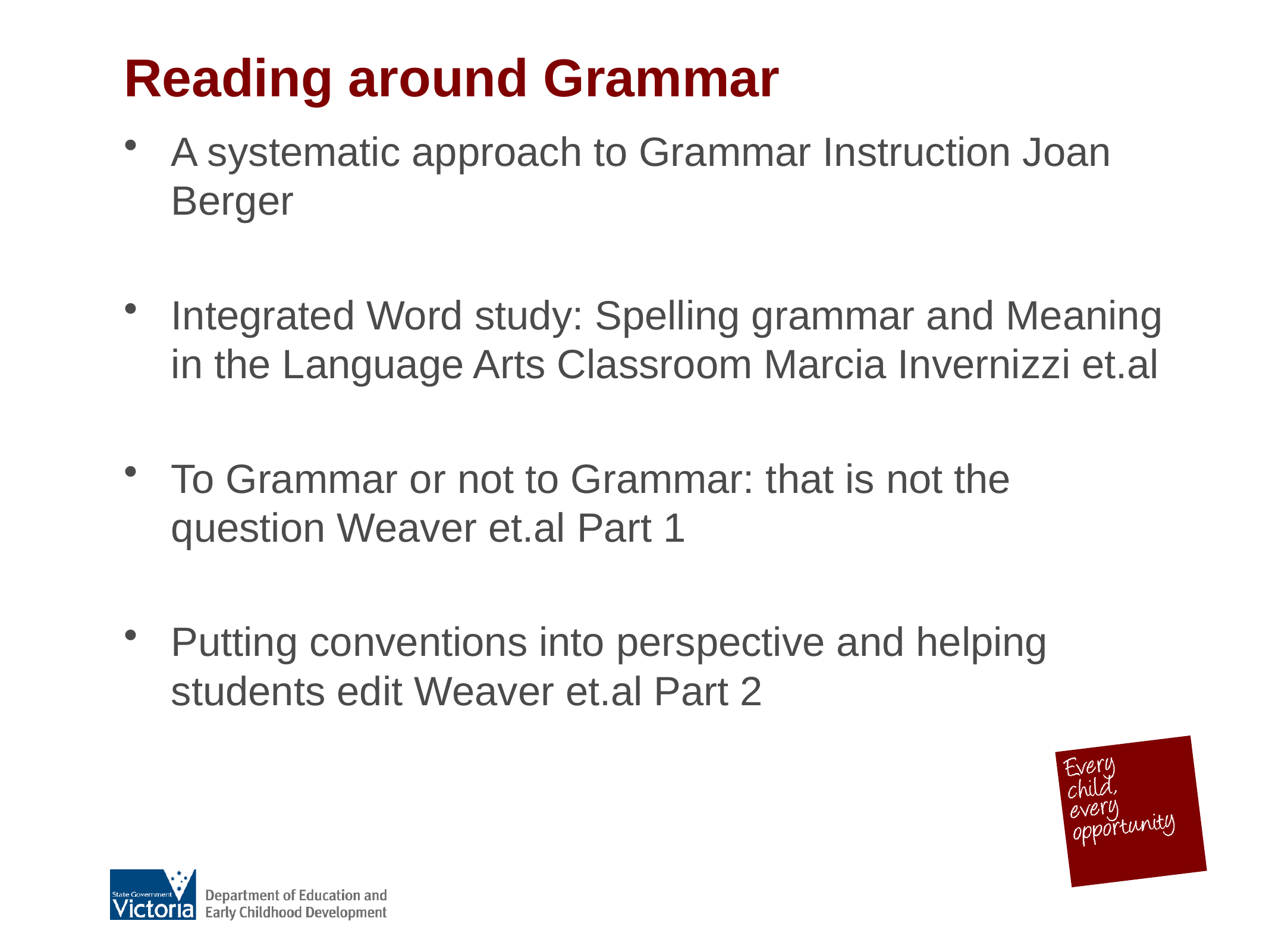

# Reading around Grammar
A systematic approach to Grammar Instruction Joan Berger

Integrated Word study: Spelling grammar and Meaning in the Language Arts Classroom Marcia Invernizzi et.al

To Grammar or not to Grammar: that is not the question Weaver et.al Part 1

Putting conventions into perspective and helping students edit Weaver et.al Part 2